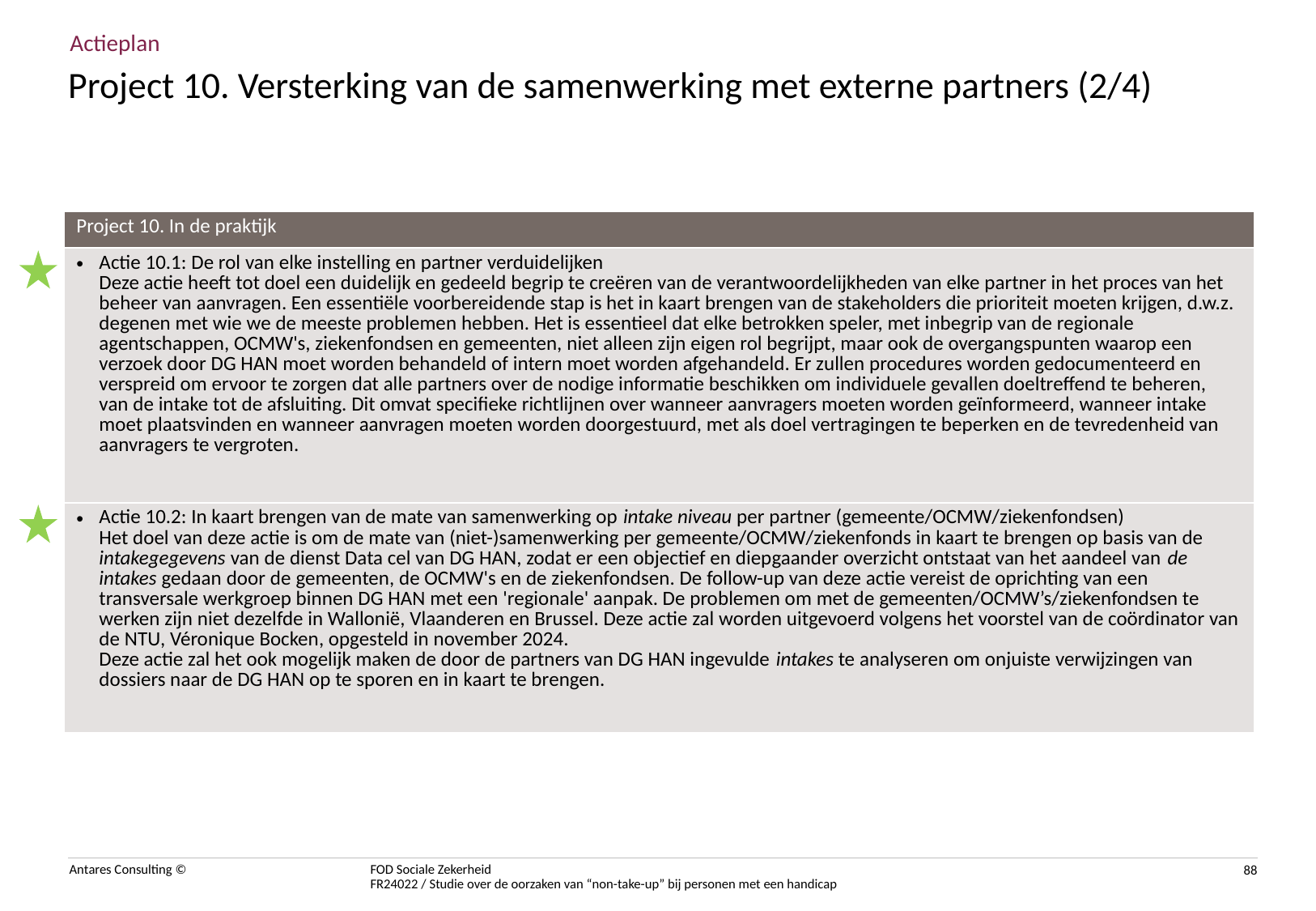

Actieplan
# Project 10. Versterking van de samenwerking met externe partners (2/4)
| Project 10. In de praktijk |
| --- |
| Actie 10.1: De rol van elke instelling en partner verduidelijken Deze actie heeft tot doel een duidelijk en gedeeld begrip te creëren van de verantwoordelijkheden van elke partner in het proces van het beheer van aanvragen. Een essentiële voorbereidende stap is het in kaart brengen van de stakeholders die prioriteit moeten krijgen, d.w.z. degenen met wie we de meeste problemen hebben. Het is essentieel dat elke betrokken speler, met inbegrip van de regionale agentschappen, OCMW's, ziekenfondsen en gemeenten, niet alleen zijn eigen rol begrijpt, maar ook de overgangspunten waarop een verzoek door DG HAN moet worden behandeld of intern moet worden afgehandeld. Er zullen procedures worden gedocumenteerd en verspreid om ervoor te zorgen dat alle partners over de nodige informatie beschikken om individuele gevallen doeltreffend te beheren, van de intake tot de afsluiting. Dit omvat specifieke richtlijnen over wanneer aanvragers moeten worden geïnformeerd, wanneer intake moet plaatsvinden en wanneer aanvragen moeten worden doorgestuurd, met als doel vertragingen te beperken en de tevredenheid van aanvragers te vergroten. |
| Actie 10.2: In kaart brengen van de mate van samenwerking op intake niveau per partner (gemeente/OCMW/ziekenfondsen) Het doel van deze actie is om de mate van (niet-)samenwerking per gemeente/OCMW/ziekenfonds in kaart te brengen op basis van de intakegegevens van de dienst Data cel van DG HAN, zodat er een objectief en diepgaander overzicht ontstaat van het aandeel van de intakes gedaan door de gemeenten, de OCMW's en de ziekenfondsen. De follow-up van deze actie vereist de oprichting van een transversale werkgroep binnen DG HAN met een 'regionale' aanpak. De problemen om met de gemeenten/OCMW’s/ziekenfondsen te werken zijn niet dezelfde in Wallonië, Vlaanderen en Brussel. Deze actie zal worden uitgevoerd volgens het voorstel van de coördinator van de NTU, Véronique Bocken, opgesteld in november 2024. Deze actie zal het ook mogelijk maken de door de partners van DG HAN ingevulde intakes te analyseren om onjuiste verwijzingen van dossiers naar de DG HAN op te sporen en in kaart te brengen. |